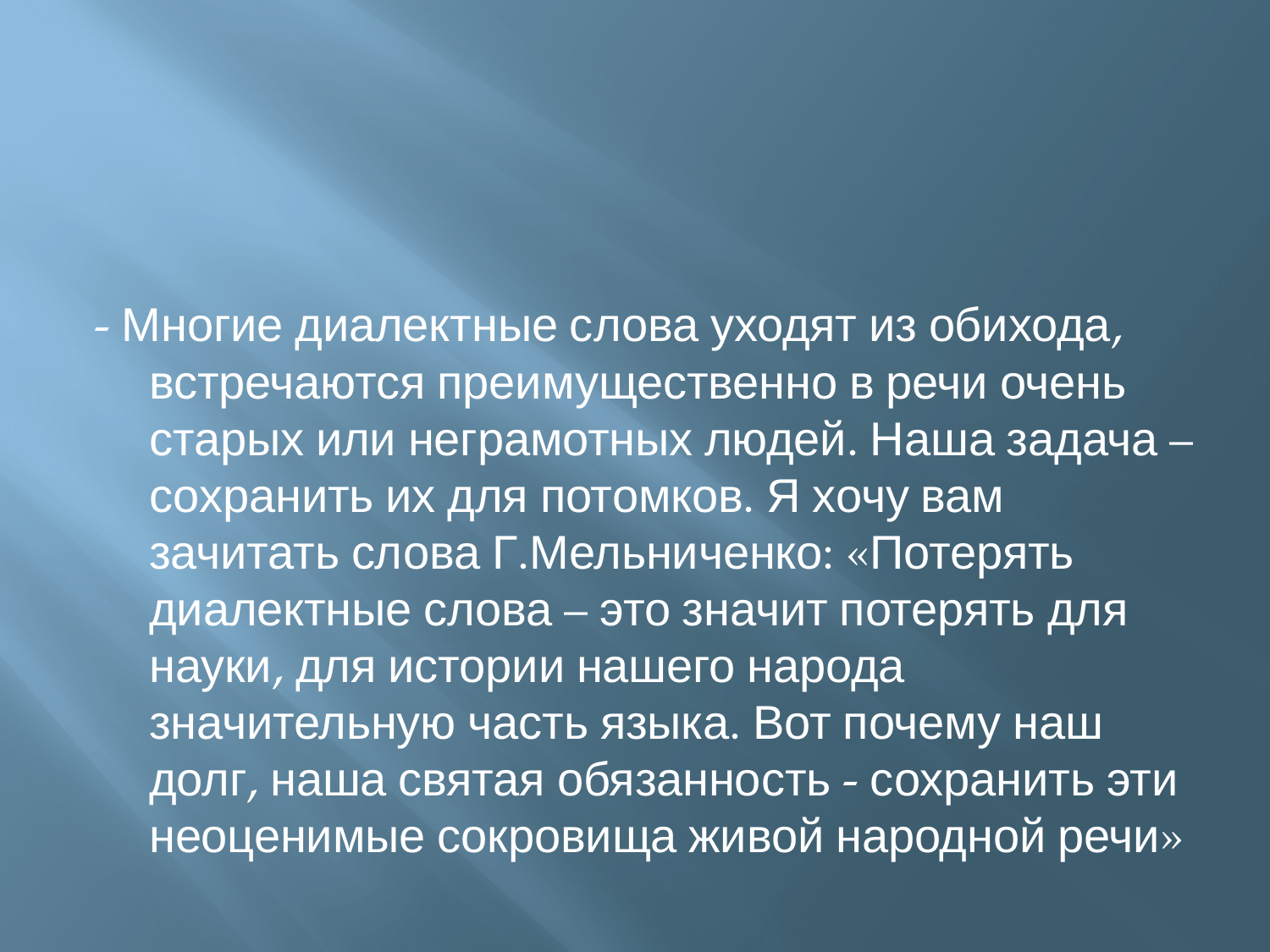

#

- Многие диалектные слова уходят из обихода, встречаются преимущественно в речи очень старых или неграмотных людей. Наша задача – сохранить их для потомков. Я хочу вам зачитать слова Г.Мельниченко: «Потерять диалектные слова – это значит потерять для науки, для истории нашего народа значительную часть языка. Вот почему наш долг, наша святая обязанность - сохранить эти неоценимые сокровища живой народной речи»